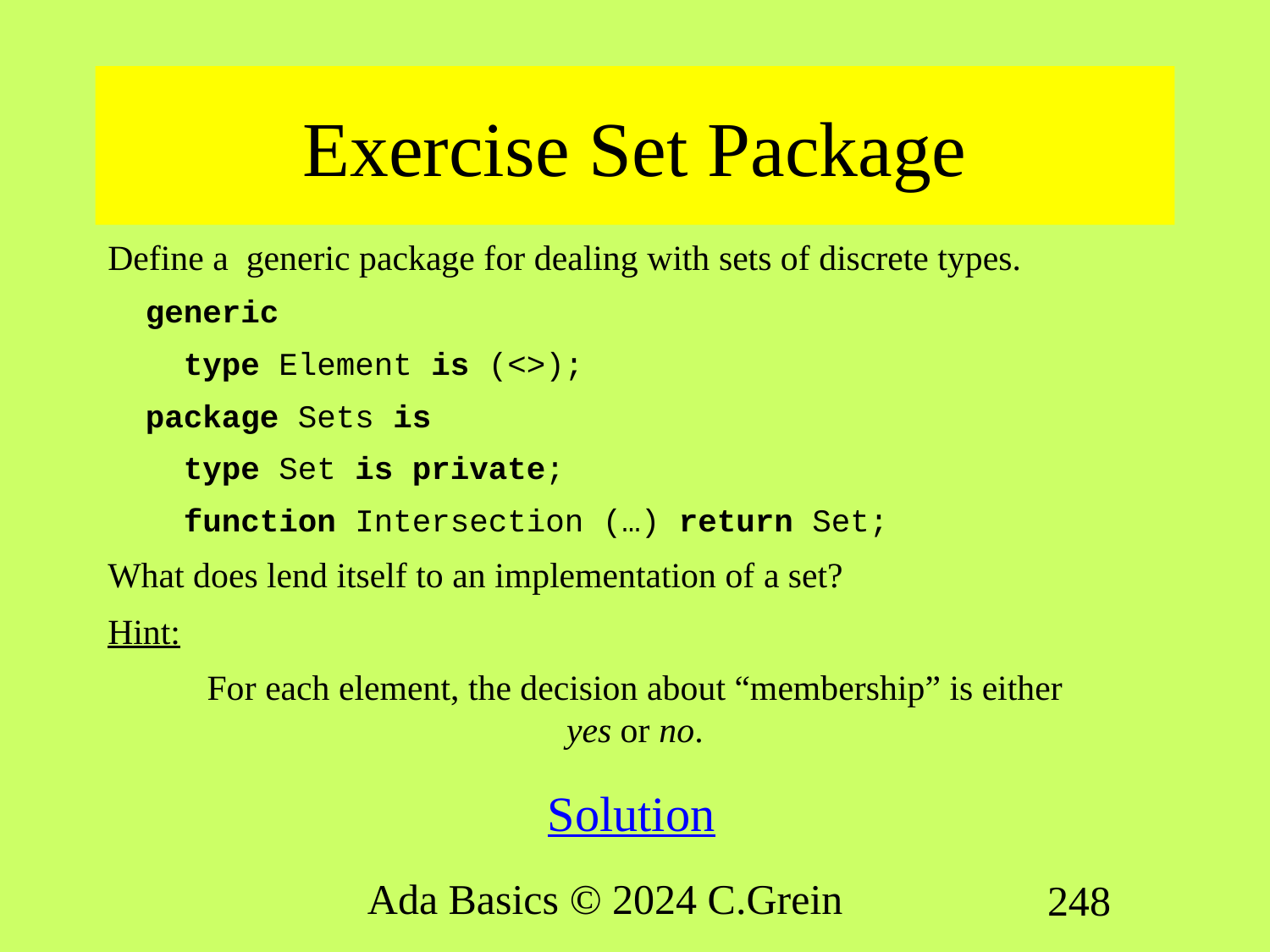

# Exercise Set Package
Define a  generic package for dealing with sets of discrete types.
generic
  type Element is (<>);
package Sets is
  type Set is private;
  function Intersection (…) return Set;
What does lend itself to an implementation of a set?
Hint:
For each element, the decision about “membership” is either
yes or no.
Solution
Ada Basics © 2024 C.Grein
248